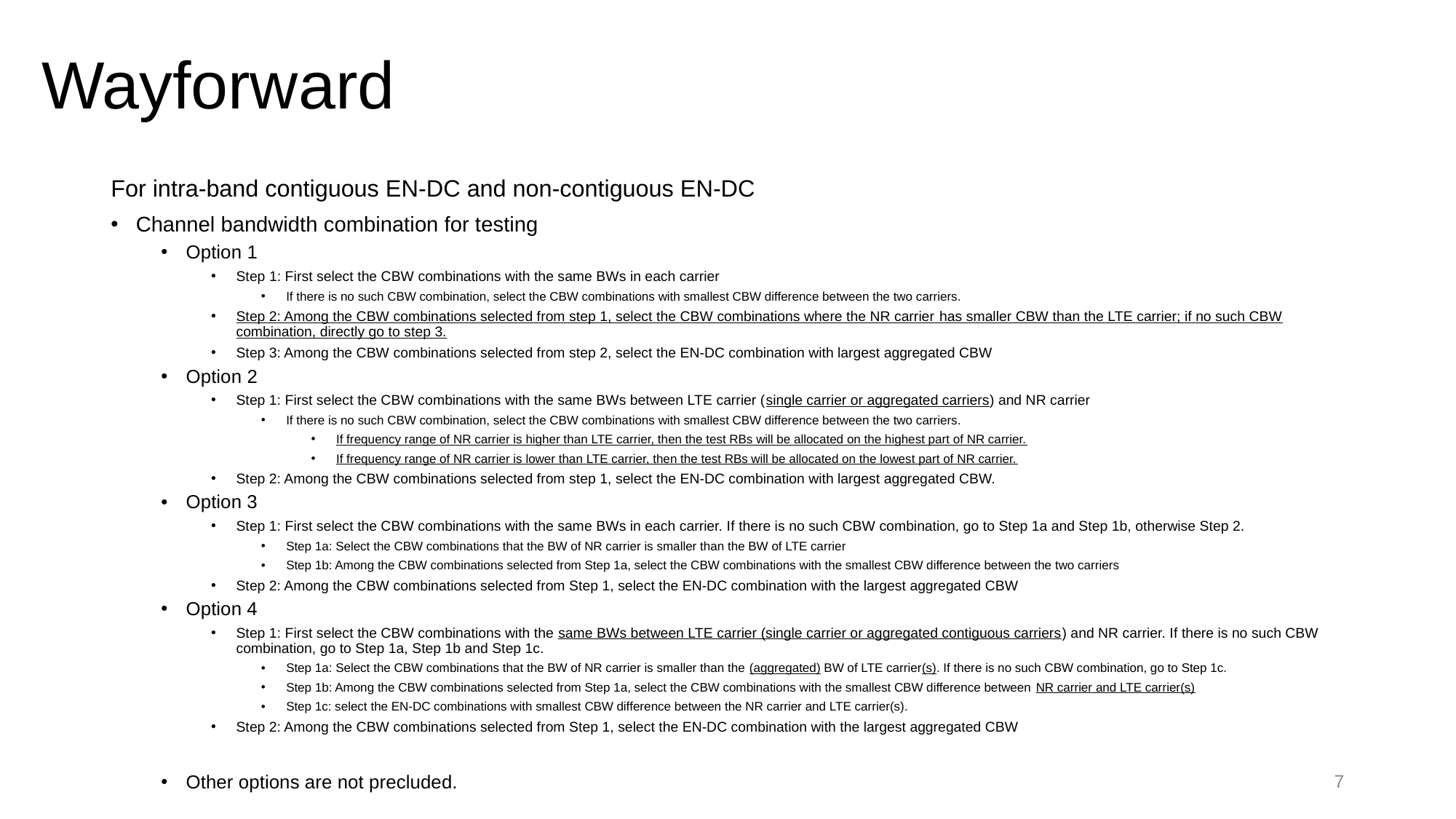

# Wayforward
For intra-band contiguous EN-DC and non-contiguous EN-DC
Channel bandwidth combination for testing
Option 1
Step 1: First select the CBW combinations with the same BWs in each carrier
If there is no such CBW combination, select the CBW combinations with smallest CBW difference between the two carriers.
Step 2: Among the CBW combinations selected from step 1, select the CBW combinations where the NR carrier has smaller CBW than the LTE carrier; if no such CBW combination, directly go to step 3.
Step 3: Among the CBW combinations selected from step 2, select the EN-DC combination with largest aggregated CBW
Option 2
Step 1: First select the CBW combinations with the same BWs between LTE carrier (single carrier or aggregated carriers) and NR carrier
If there is no such CBW combination, select the CBW combinations with smallest CBW difference between the two carriers.
If frequency range of NR carrier is higher than LTE carrier, then the test RBs will be allocated on the highest part of NR carrier.
If frequency range of NR carrier is lower than LTE carrier, then the test RBs will be allocated on the lowest part of NR carrier.
Step 2: Among the CBW combinations selected from step 1, select the EN-DC combination with largest aggregated CBW.
Option 3
Step 1: First select the CBW combinations with the same BWs in each carrier. If there is no such CBW combination, go to Step 1a and Step 1b, otherwise Step 2.
Step 1a: Select the CBW combinations that the BW of NR carrier is smaller than the BW of LTE carrier
Step 1b: Among the CBW combinations selected from Step 1a, select the CBW combinations with the smallest CBW difference between the two carriers
Step 2: Among the CBW combinations selected from Step 1, select the EN-DC combination with the largest aggregated CBW
Option 4
Step 1: First select the CBW combinations with the same BWs between LTE carrier (single carrier or aggregated contiguous carriers) and NR carrier. If there is no such CBW combination, go to Step 1a, Step 1b and Step 1c.
Step 1a: Select the CBW combinations that the BW of NR carrier is smaller than the (aggregated) BW of LTE carrier(s). If there is no such CBW combination, go to Step 1c.
Step 1b: Among the CBW combinations selected from Step 1a, select the CBW combinations with the smallest CBW difference between NR carrier and LTE carrier(s)
Step 1c: select the EN-DC combinations with smallest CBW difference between the NR carrier and LTE carrier(s).
Step 2: Among the CBW combinations selected from Step 1, select the EN-DC combination with the largest aggregated CBW

Other options are not precluded.

7